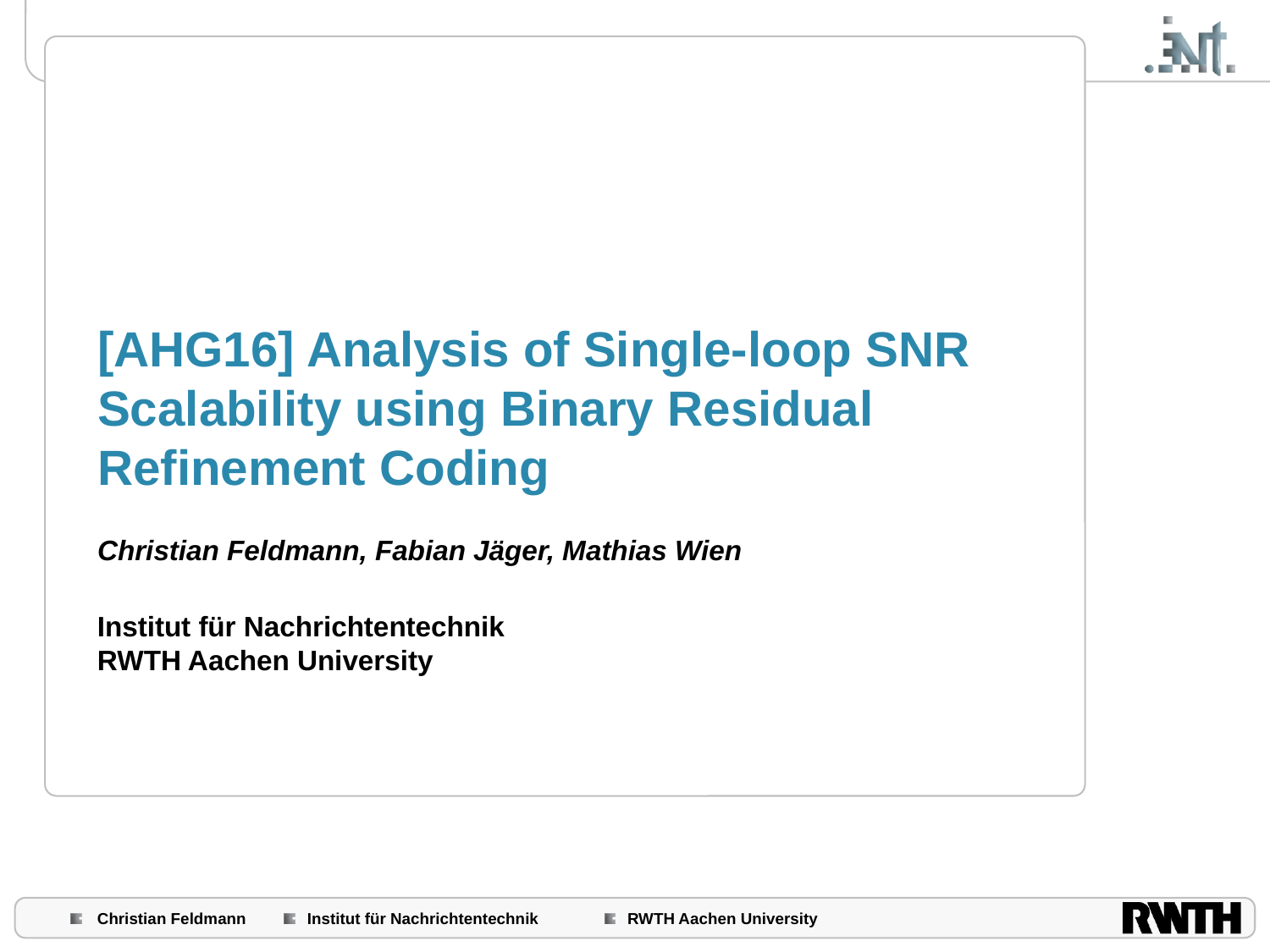

# [AHG16] Analysis of Single-loop SNR Scalability using Binary Residual Refinement Coding
Christian Feldmann, Fabian Jäger, Mathias Wien